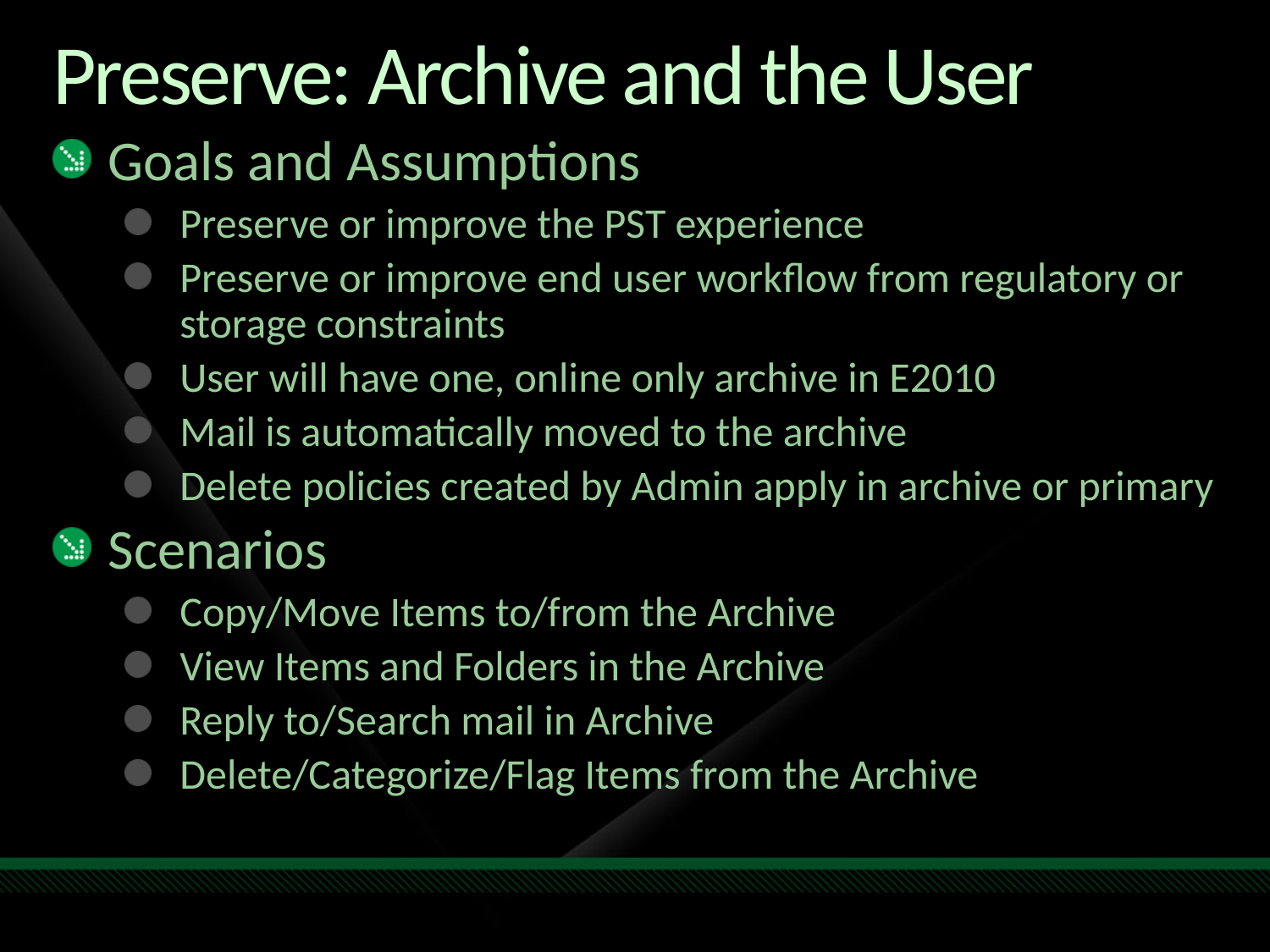

# Preserve: Archive and the User
Goals and Assumptions
Preserve or improve the PST experience
Preserve or improve end user workflow from regulatory or storage constraints
User will have one, online only archive in E2010
Mail is automatically moved to the archive
Delete policies created by Admin apply in archive or primary
Scenarios
Copy/Move Items to/from the Archive
View Items and Folders in the Archive
Reply to/Search mail in Archive
Delete/Categorize/Flag Items from the Archive